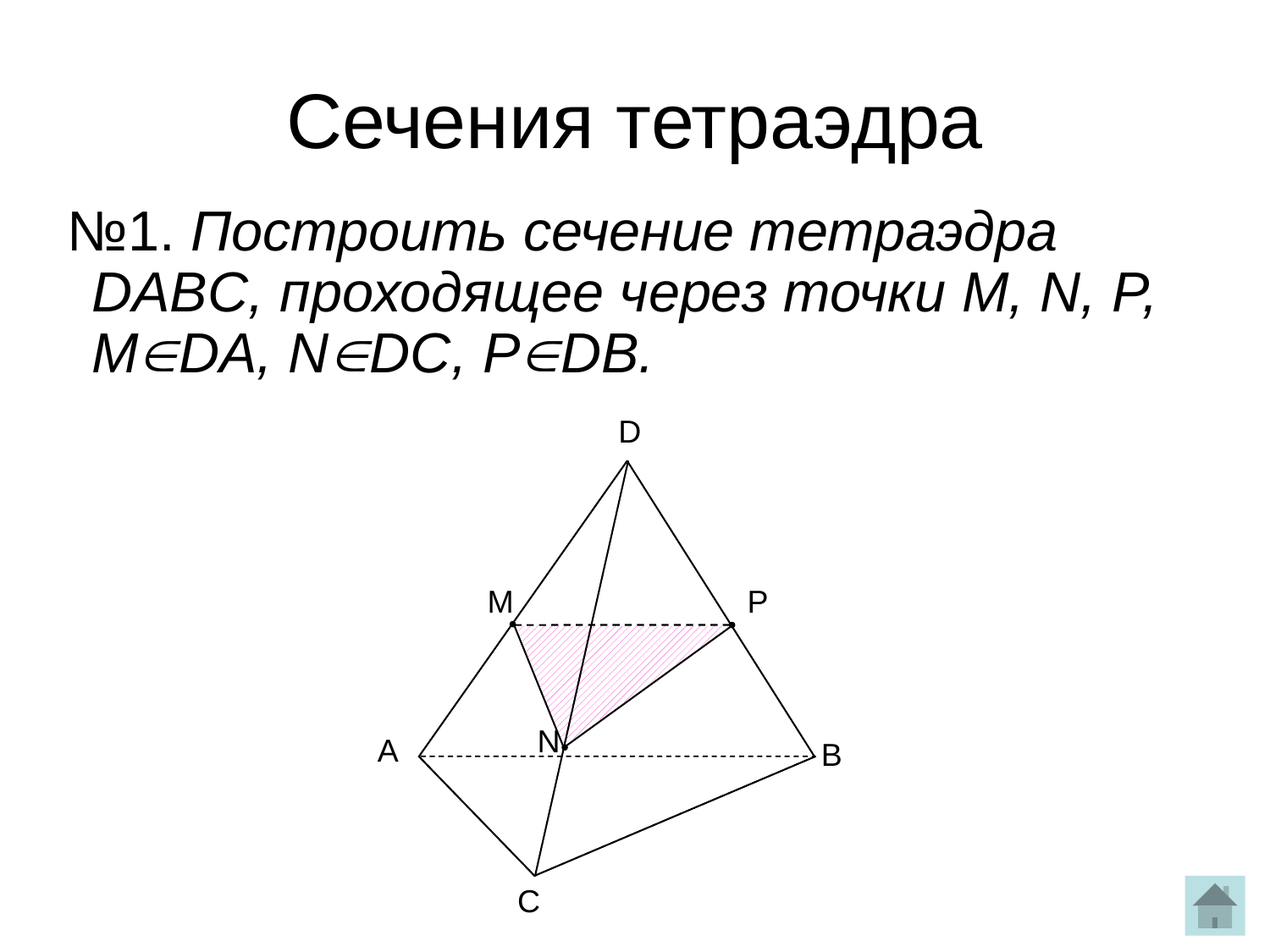

Сечения тетраэдра
№1. Построить сечение тетраэдра DABC, проходящее через точки M, N, P, M∈DA, N∈DC, P∈DB.
D
А
B

С
M
P

N